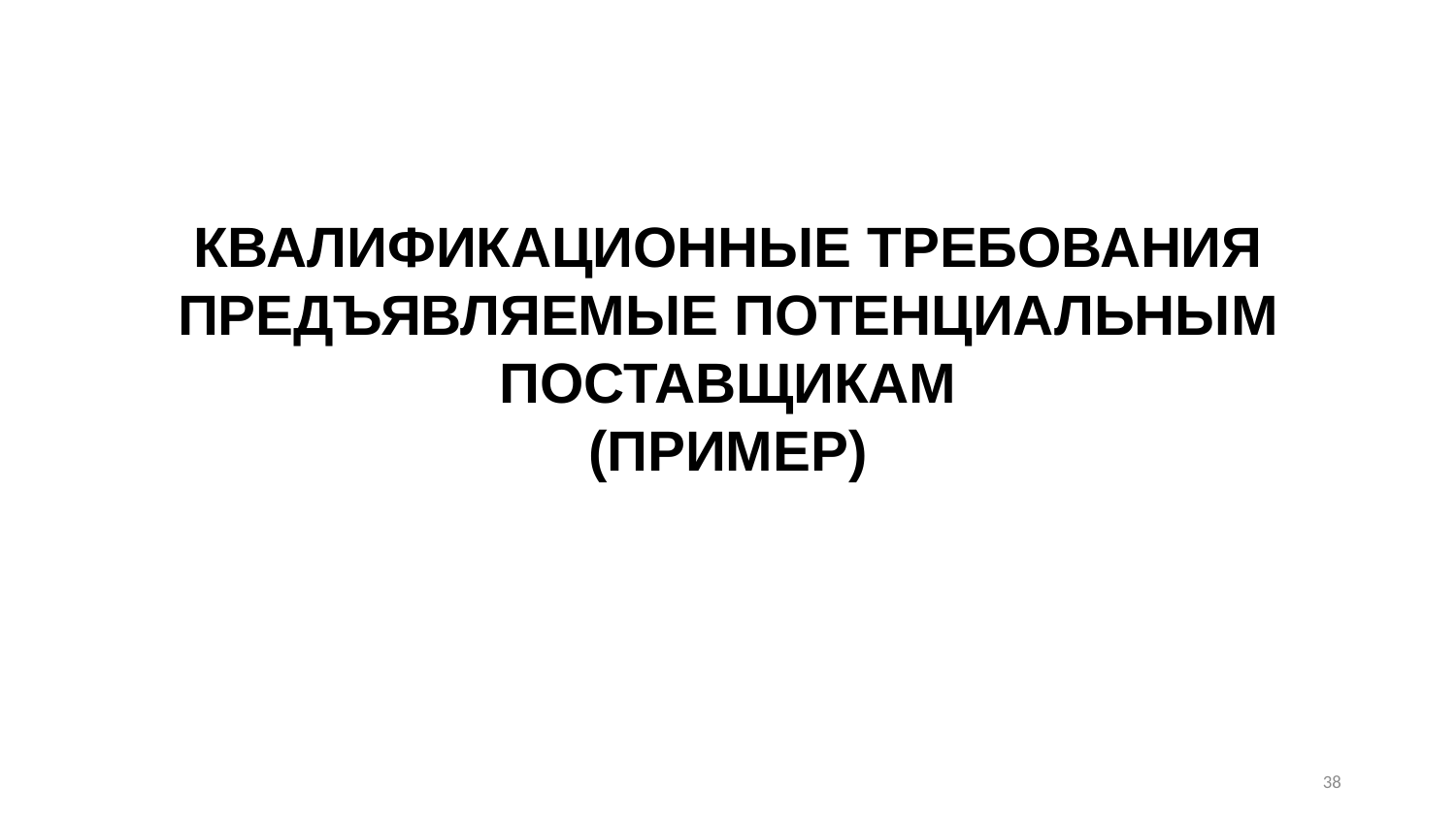

КВАЛИФИКАЦИОННЫЕ ТРЕБОВАНИЯ ПРЕДЪЯВЛЯЕМЫЕ ПОТЕНЦИАЛЬНЫМ ПОСТАВЩИКАМ
(ПРИМЕР)
38